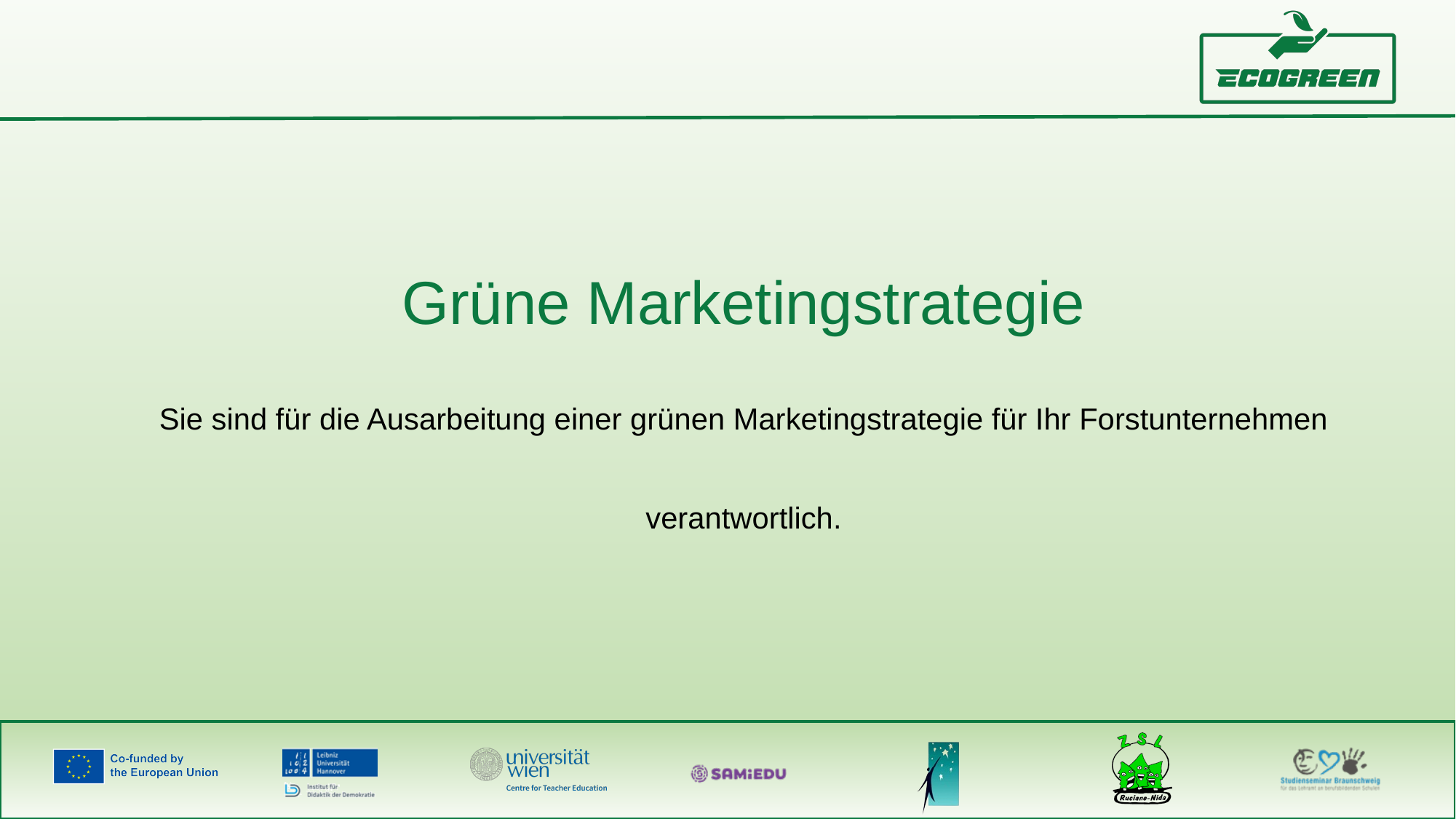

Grüne Marketingstrategie
Sie sind für die Ausarbeitung einer grünen Marketingstrategie für Ihr Forstunternehmen verantwortlich.